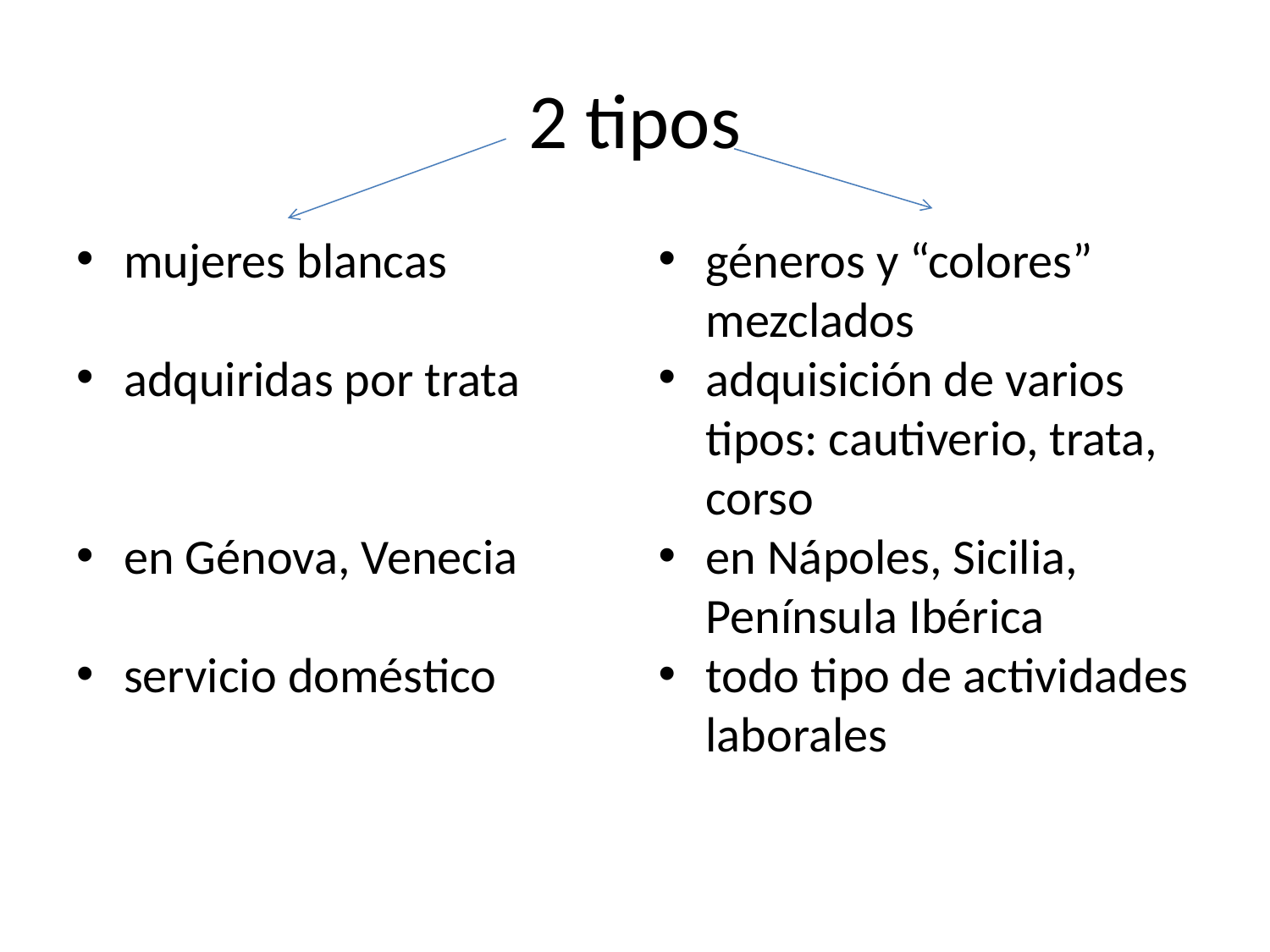

# 2 tipos
mujeres blancas

adquiridas por trata

en Génova, Venecia

servicio doméstico
géneros y “colores” mezclados
adquisición de varios tipos: cautiverio, trata, corso
en Nápoles, Sicilia, Península Ibérica
todo tipo de actividades laborales